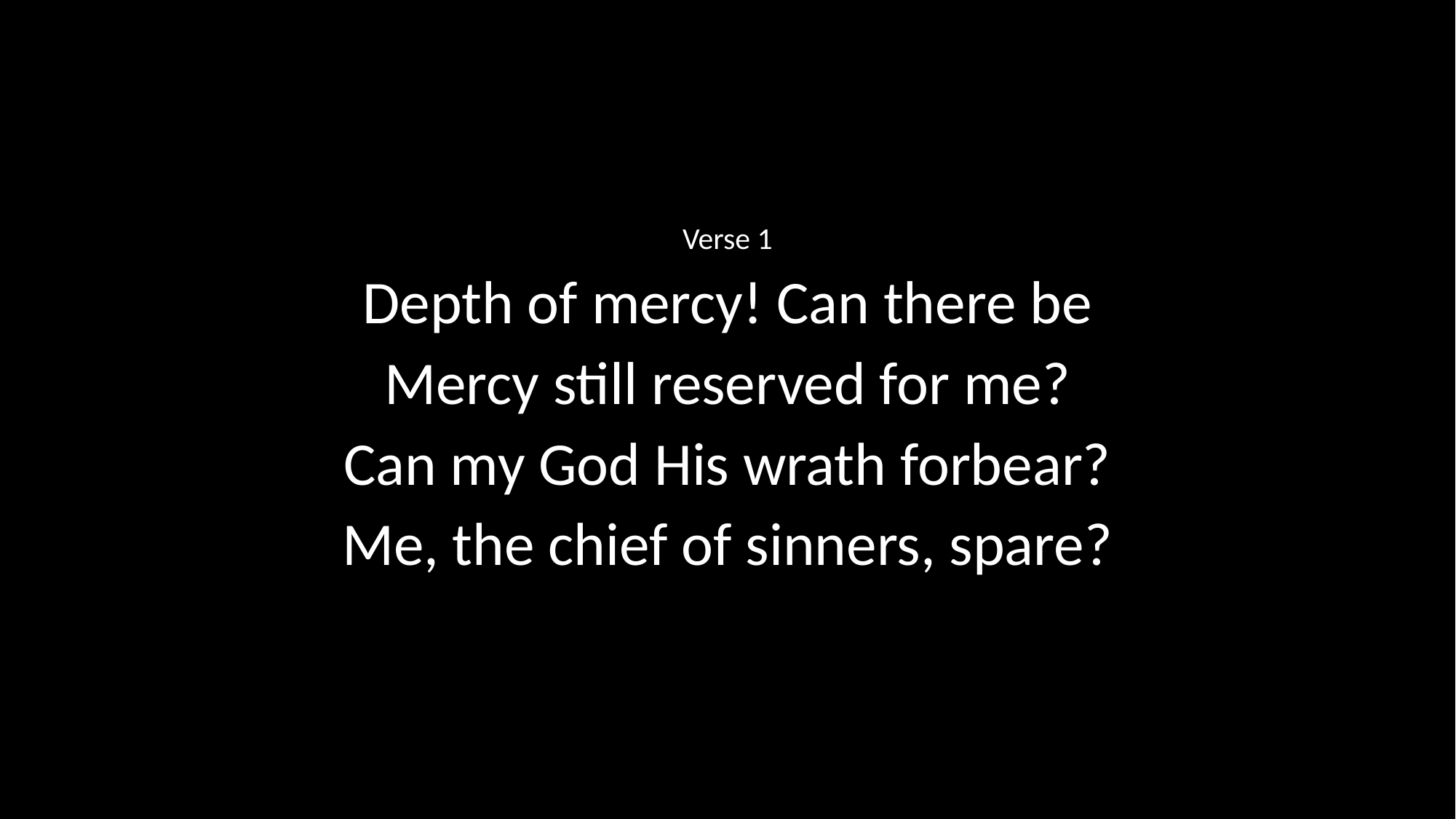

Verse 1
Depth of mercy! Can there be
Mercy still reserved for me?
Can my God His wrath forbear?
Me, the chief of sinners, spare?